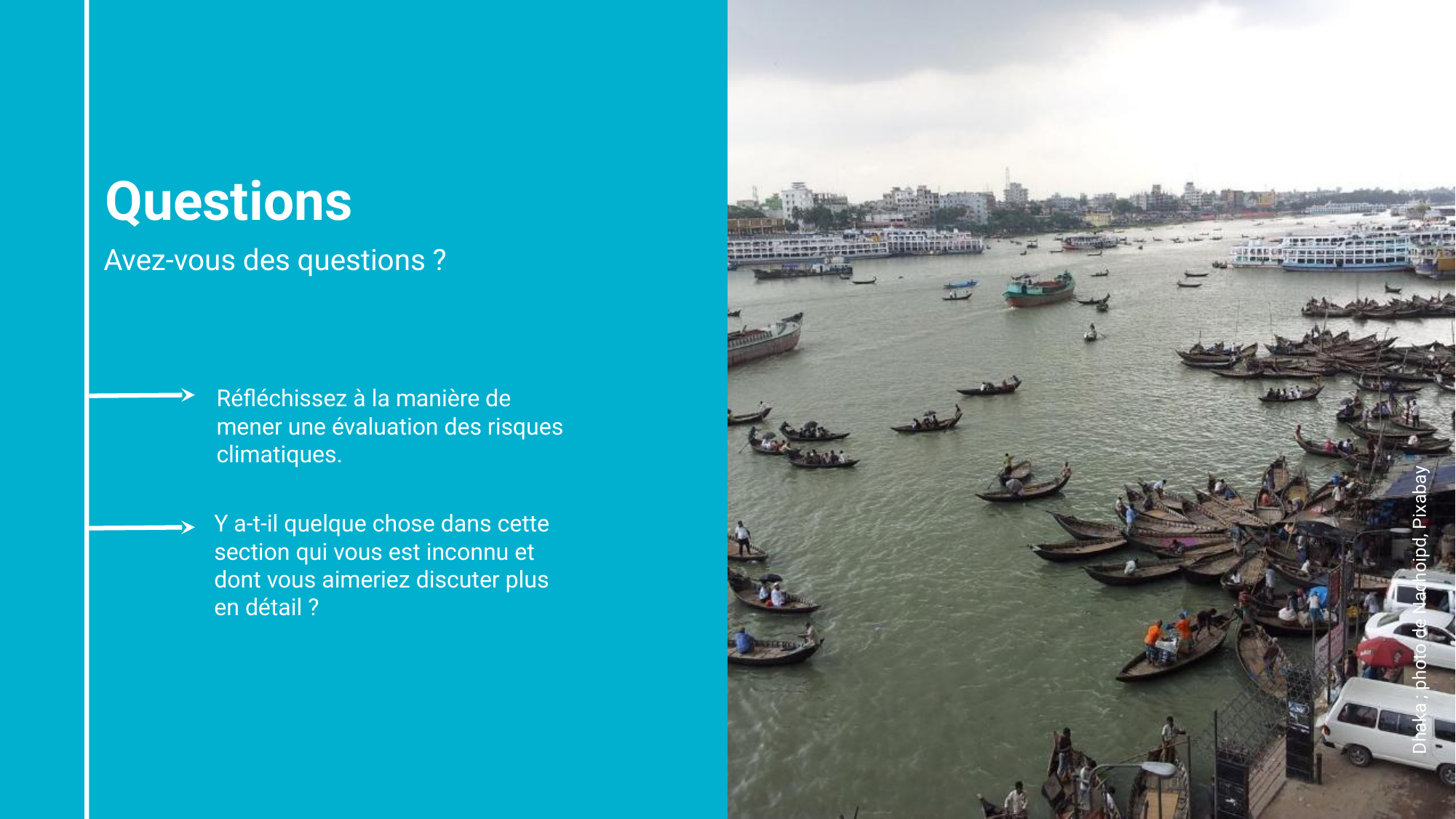

Questions
Avez-vous des questions ?
Réfléchissez à la manière de mener une évaluation des risques climatiques.
Dhaka ; photo de Nachoipd, Pixabay
Y a-t-il quelque chose dans cette section qui vous est inconnu et dont vous aimeriez discuter plus en détail ?
74